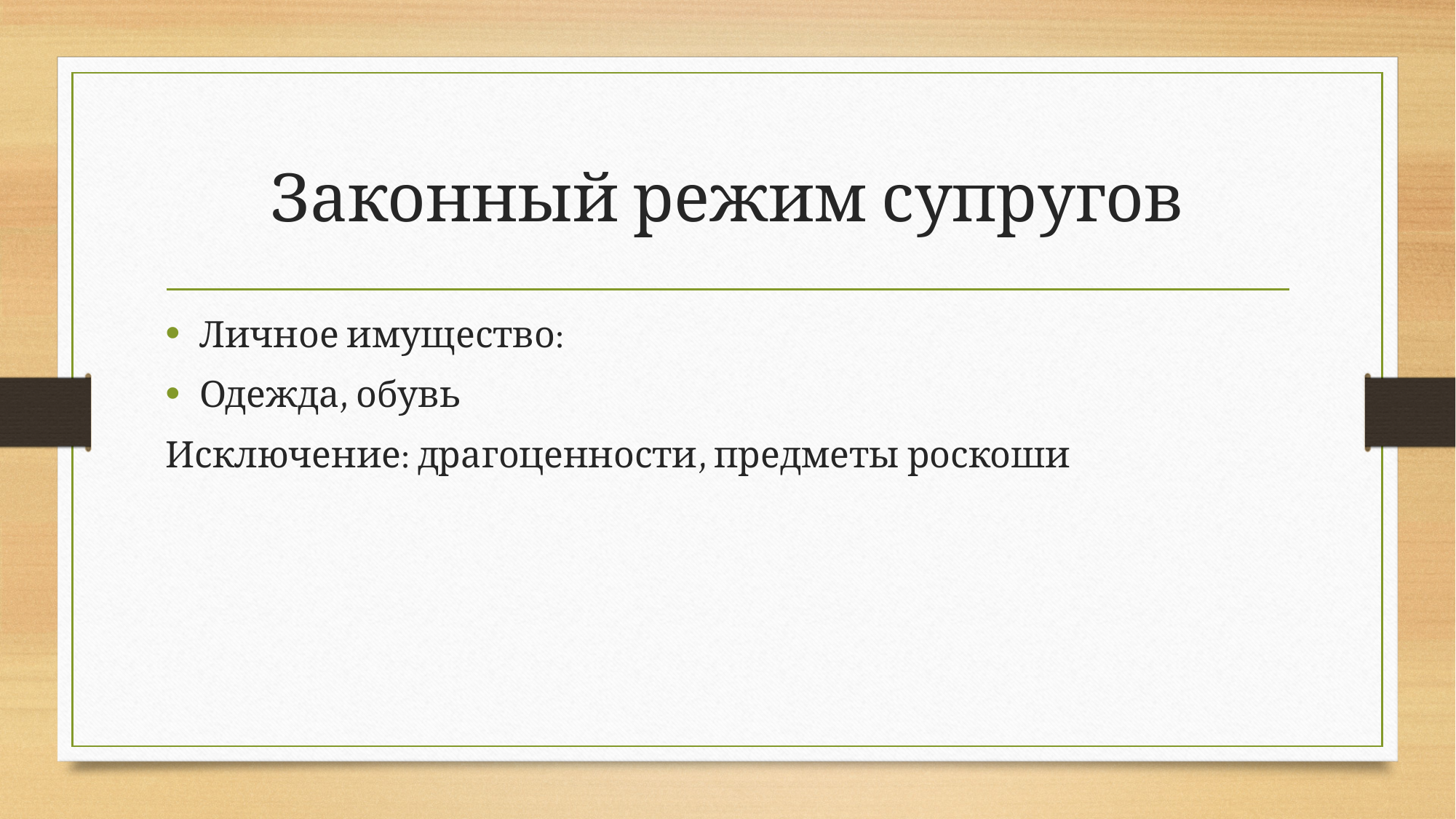

# Законный режим супругов
Личное имущество:
Одежда, обувь
Исключение: драгоценности, предметы роскоши